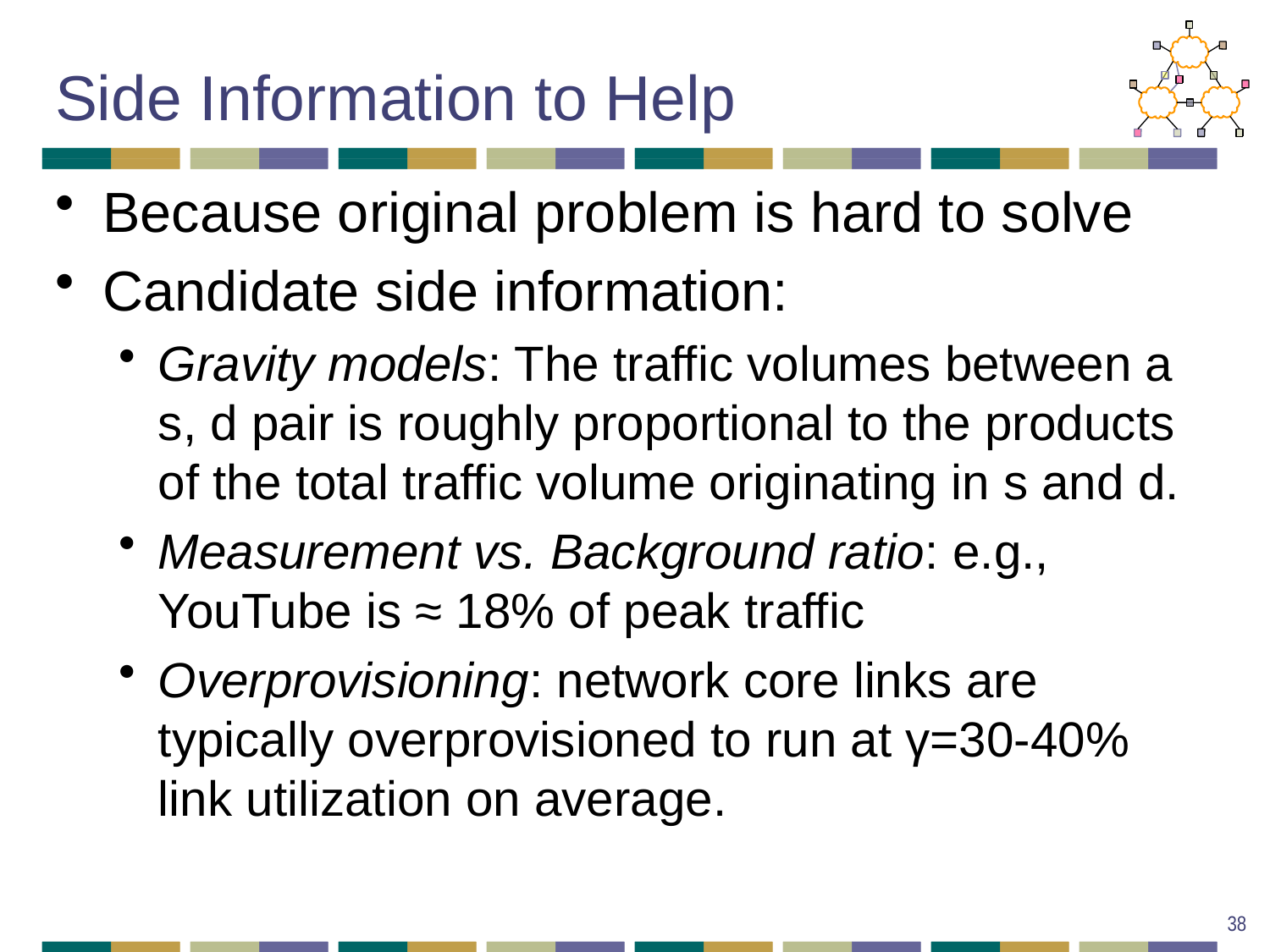

# Side Information to Help
Because original problem is hard to solve
Candidate side information:
Gravity models: The traffic volumes between a s, d pair is roughly proportional to the products of the total traffic volume originating in s and d.
Measurement vs. Background ratio: e.g., YouTube is ≈ 18% of peak traffic
Overprovisioning: network core links are typically overprovisioned to run at γ=30-40% link utilization on average.
38